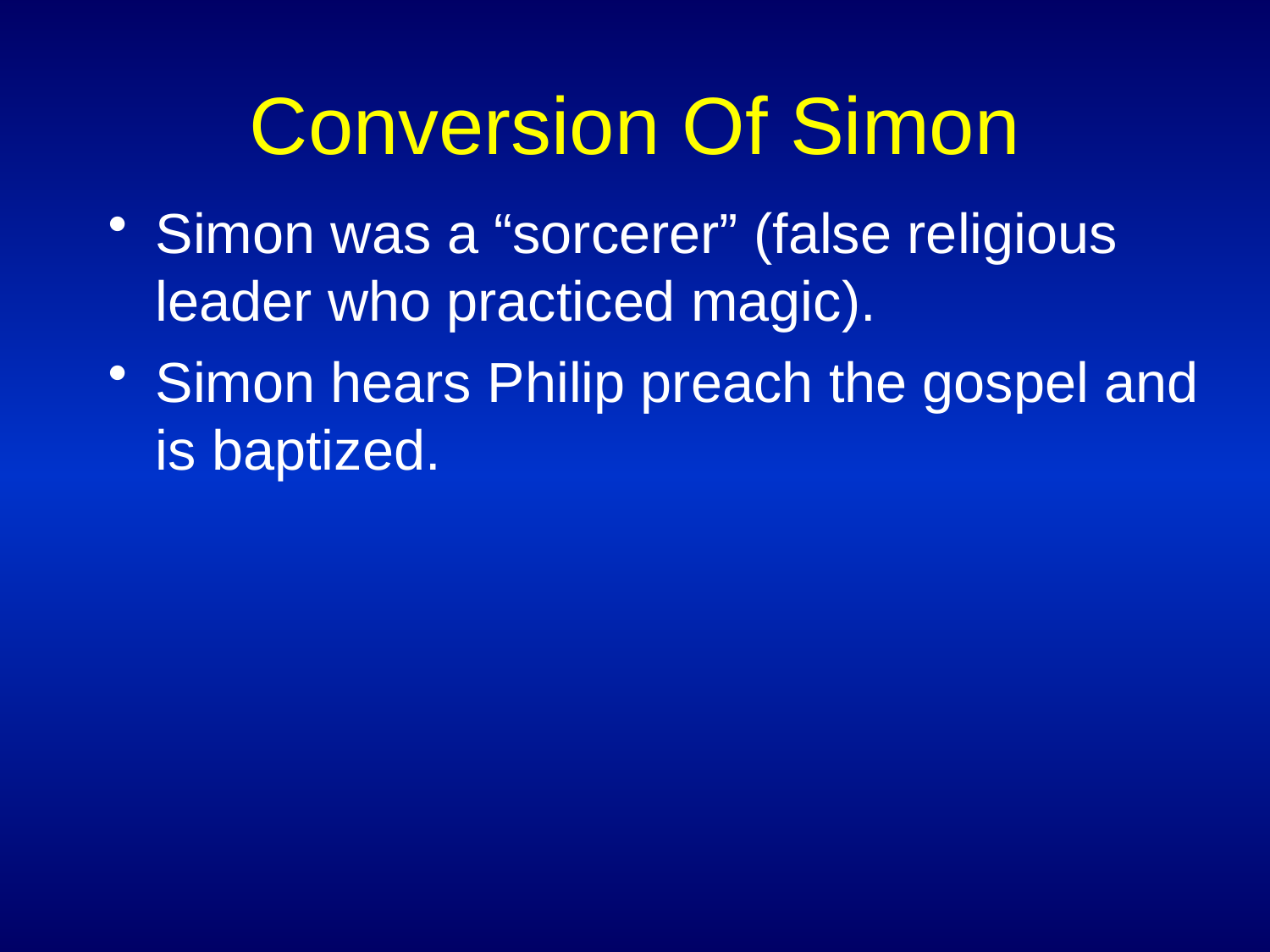

# Conversion Of Simon
Simon was a “sorcerer” (false religious leader who practiced magic).
Simon hears Philip preach the gospel and is baptized.